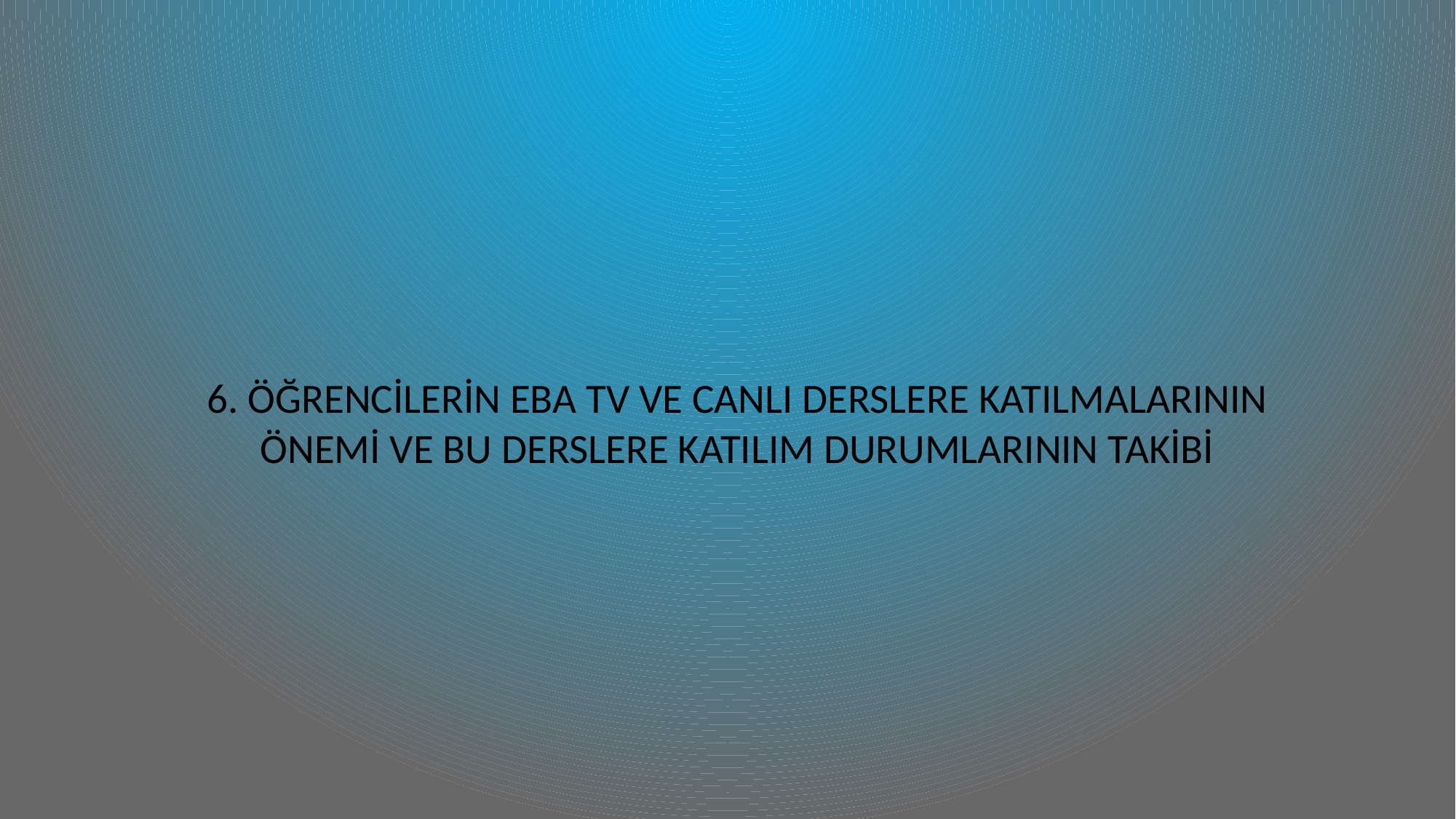

# 6. ÖĞRENCİLERİN EBA TV VE CANLI DERSLERE KATILMALARININ ÖNEMİ VE BU DERSLERE KATILIM DURUMLARININ TAKİBİ